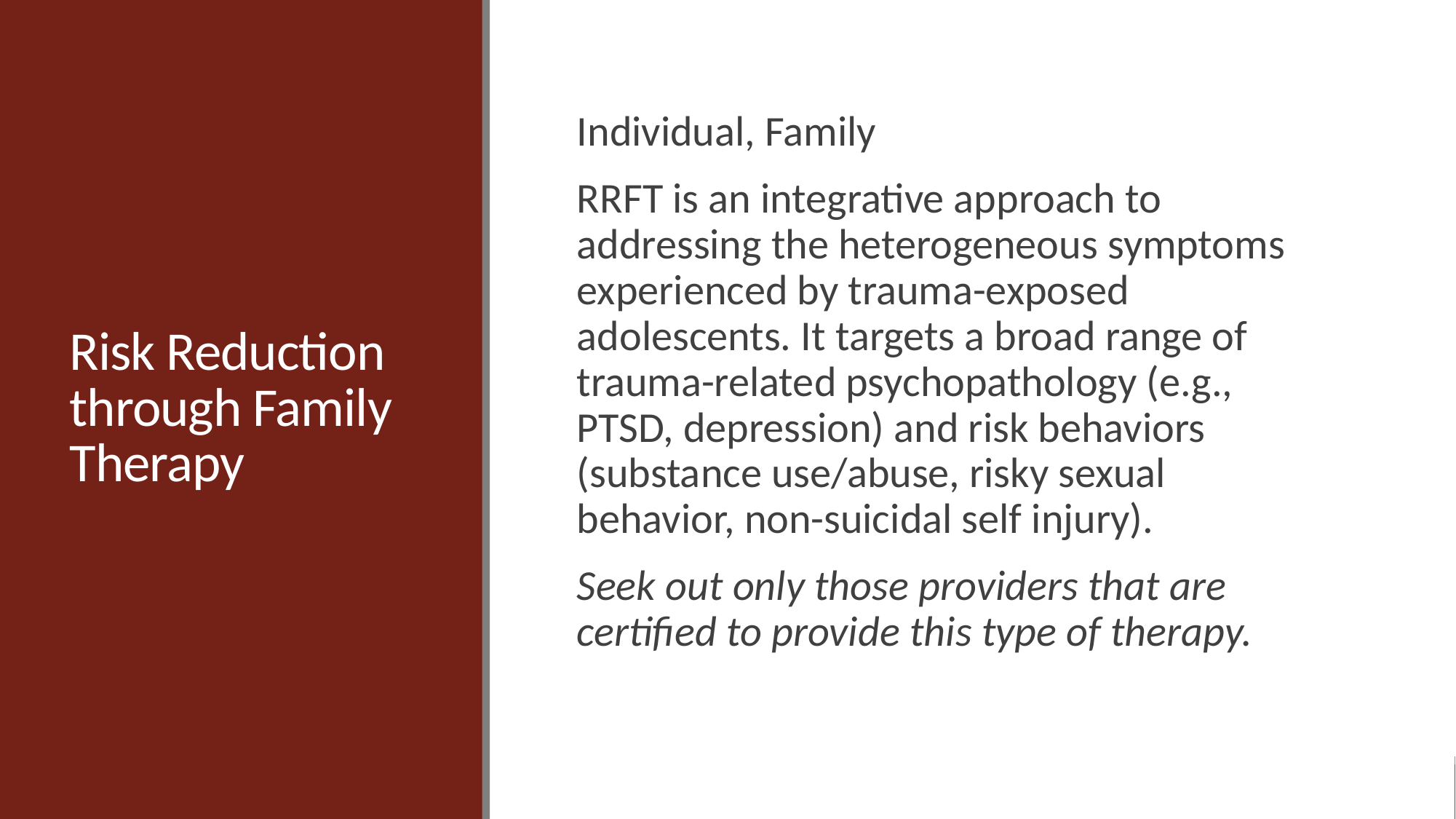

# Risk Reduction through Family Therapy
Individual, Family
RRFT is an integrative approach to addressing the heterogeneous symptoms experienced by trauma-exposed adolescents. It targets a broad range of trauma-related psychopathology (e.g., PTSD, depression) and risk behaviors (substance use/abuse, risky sexual behavior, non-suicidal self injury).
Seek out only those providers that are certified to provide this type of therapy.